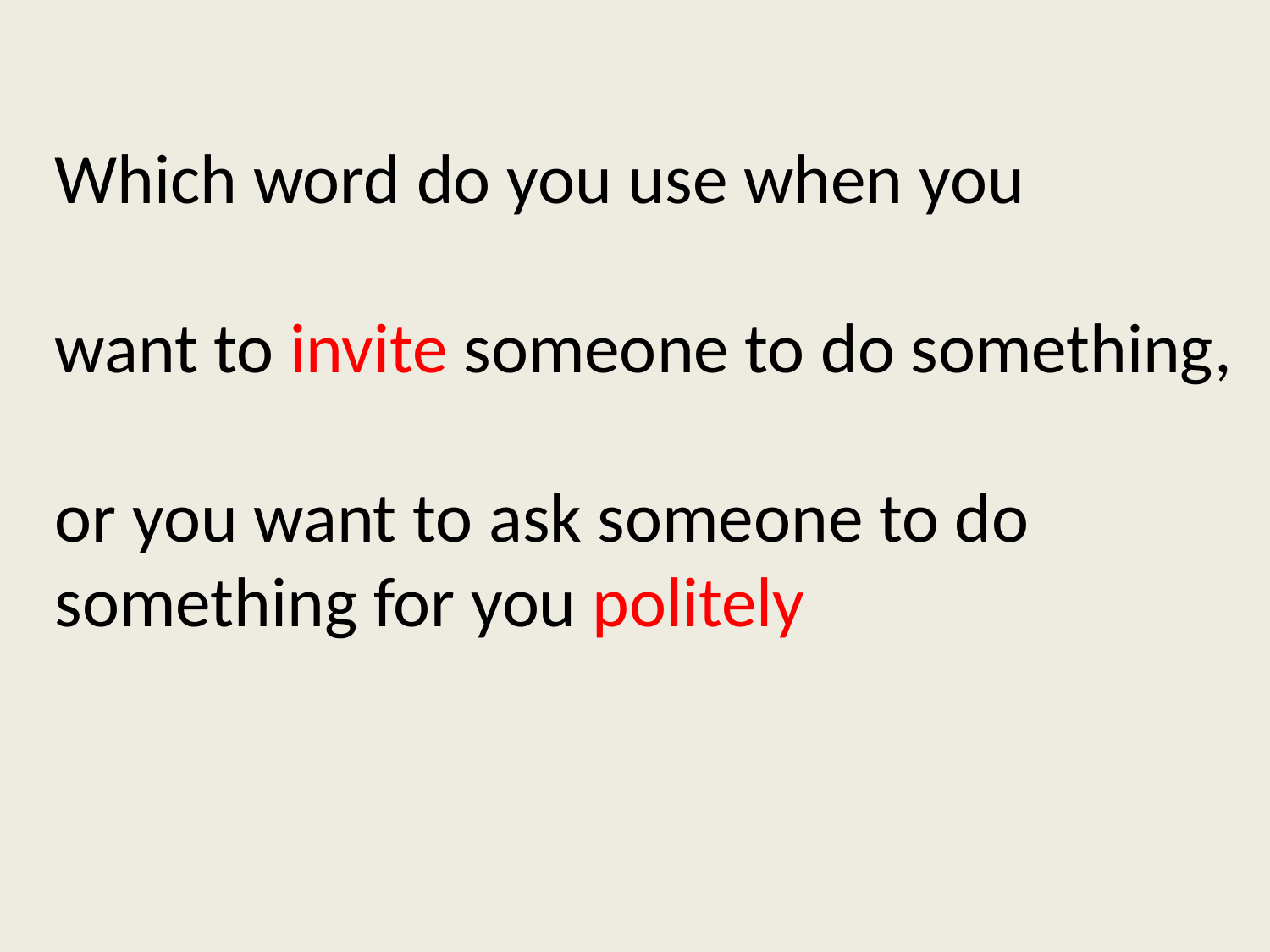

Which word do you use when you

want to invite someone to do something,

or you want to ask someone to do something for you politely